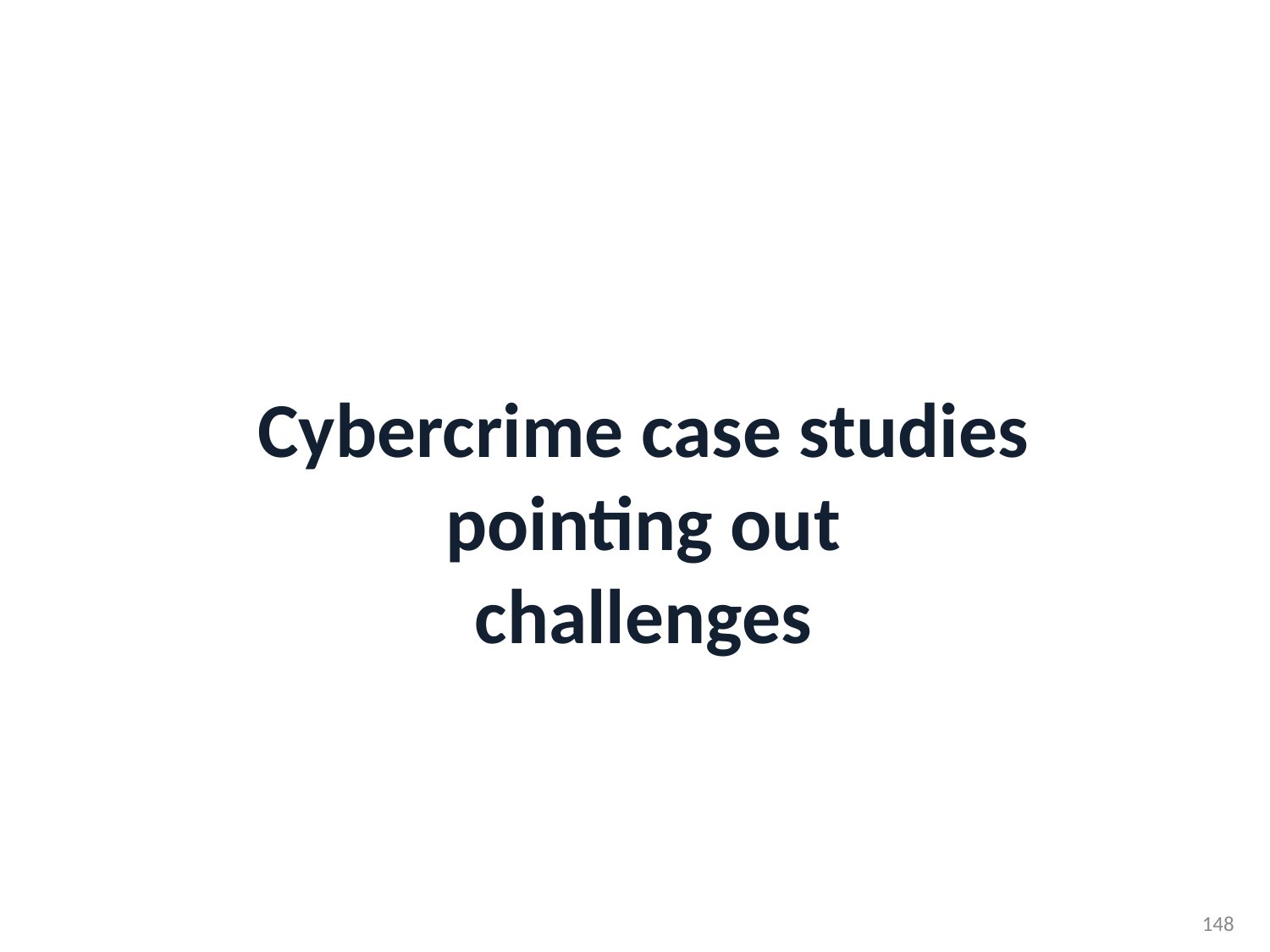

Access to Data Case Studies
Cybercrime case studies
pointing out
challenges
148
148